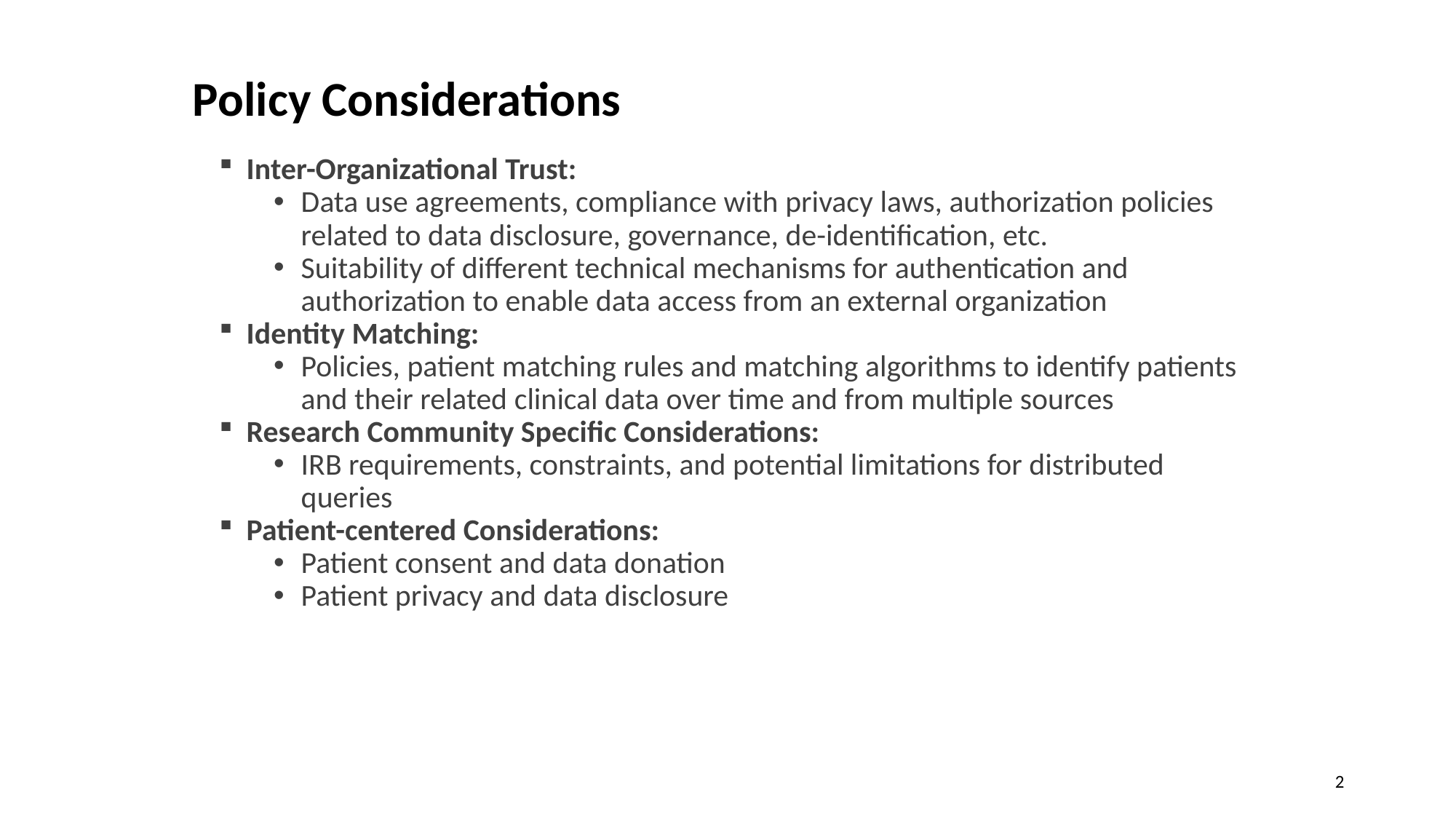

Policy Considerations
Inter-Organizational Trust:
Data use agreements, compliance with privacy laws, authorization policies related to data disclosure, governance, de-identification, etc.
Suitability of different technical mechanisms for authentication and authorization to enable data access from an external organization
Identity Matching:
Policies, patient matching rules and matching algorithms to identify patients and their related clinical data over time and from multiple sources
Research Community Specific Considerations:
IRB requirements, constraints, and potential limitations for distributed queries
Patient-centered Considerations:
Patient consent and data donation
Patient privacy and data disclosure

2